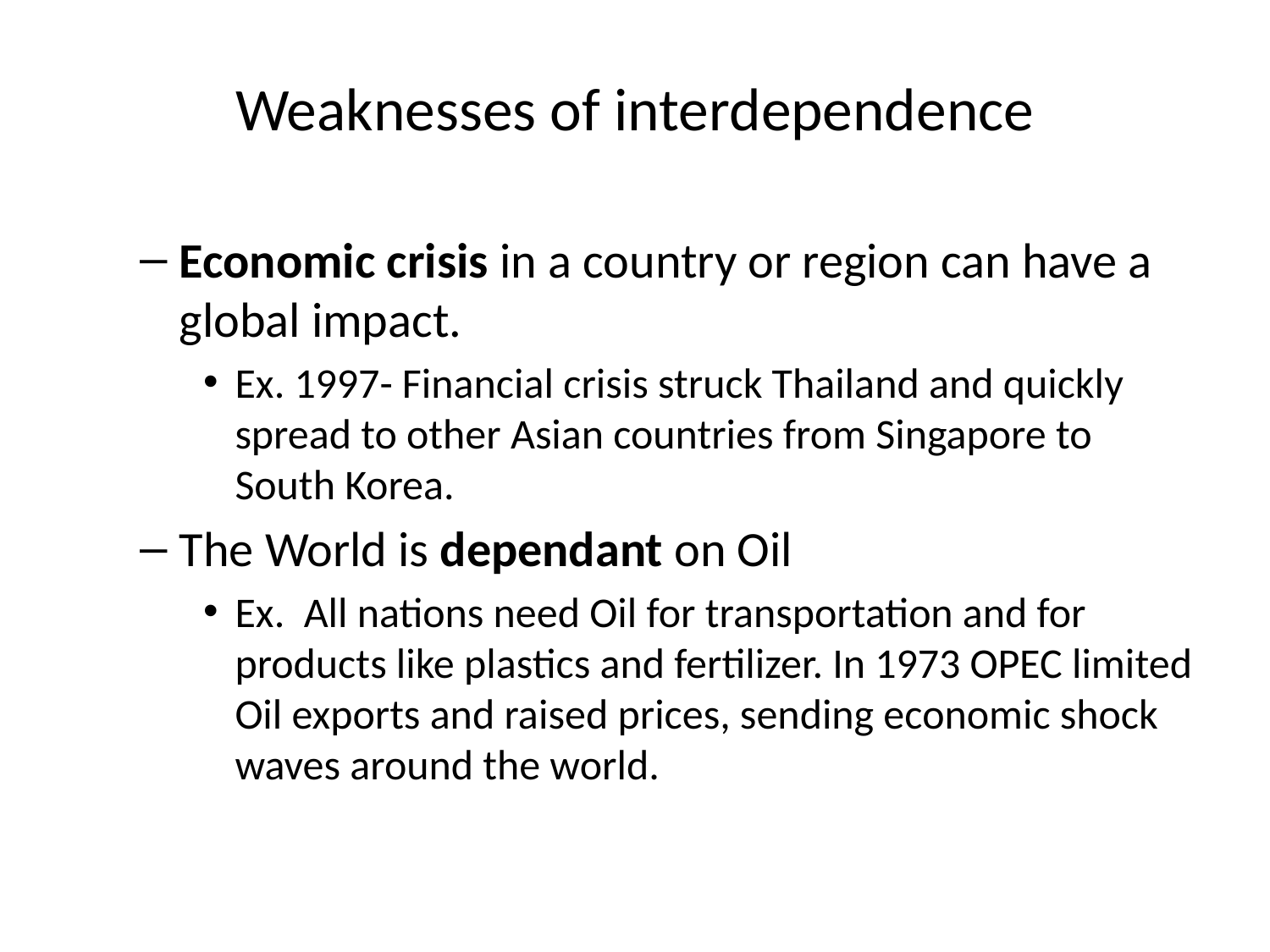

# Weaknesses of interdependence
Economic crisis in a country or region can have a global impact.
Ex. 1997- Financial crisis struck Thailand and quickly spread to other Asian countries from Singapore to South Korea.
The World is dependant on Oil
Ex.  All nations need Oil for transportation and for products like plastics and fertilizer. In 1973 OPEC limited Oil exports and raised prices, sending economic shock waves around the world.